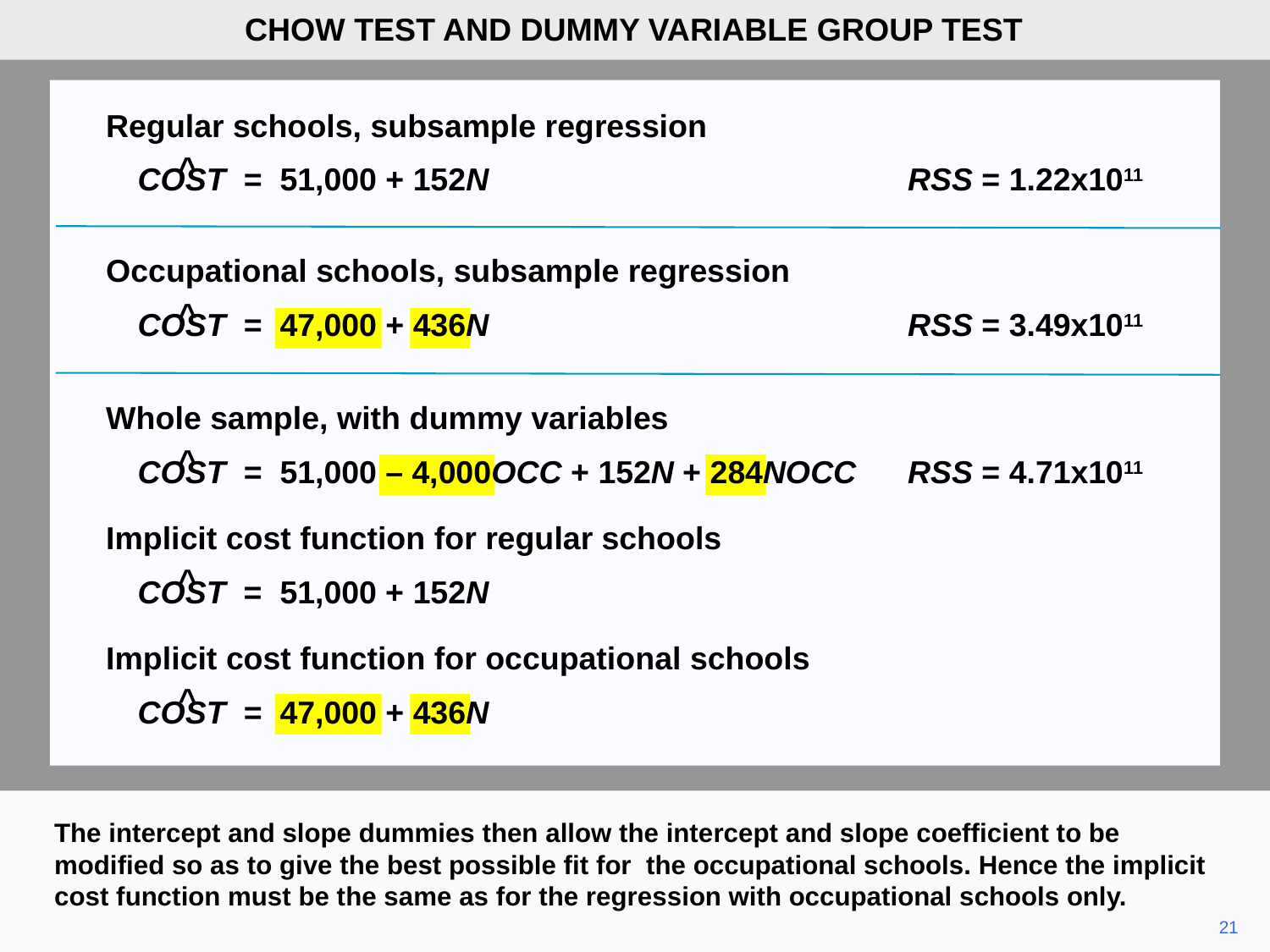

CHOW TEST AND DUMMY VARIABLE GROUP TEST

	Regular schools, subsample regression
		COST  =  51,000 + 152N	RSS = 1.22x1011
^

	Occupational schools, subsample regression
		COST  =  47,000 + 436N	RSS = 3.49x1011
^

	Whole sample, with dummy variables
		COST  =  51,000 – 4,000OCC + 152N + 284NOCC	RSS = 4.71x1011

^

	Implicit cost function for regular schools
		COST  =  51,000 + 152N
^
	Implicit cost function for occupational schools
		COST  =  47,000 + 436N
^

The intercept and slope dummies then allow the intercept and slope coefficient to be modified so as to give the best possible fit for  the occupational schools. Hence the implicit cost function must be the same as for the regression with occupational schools only.
21